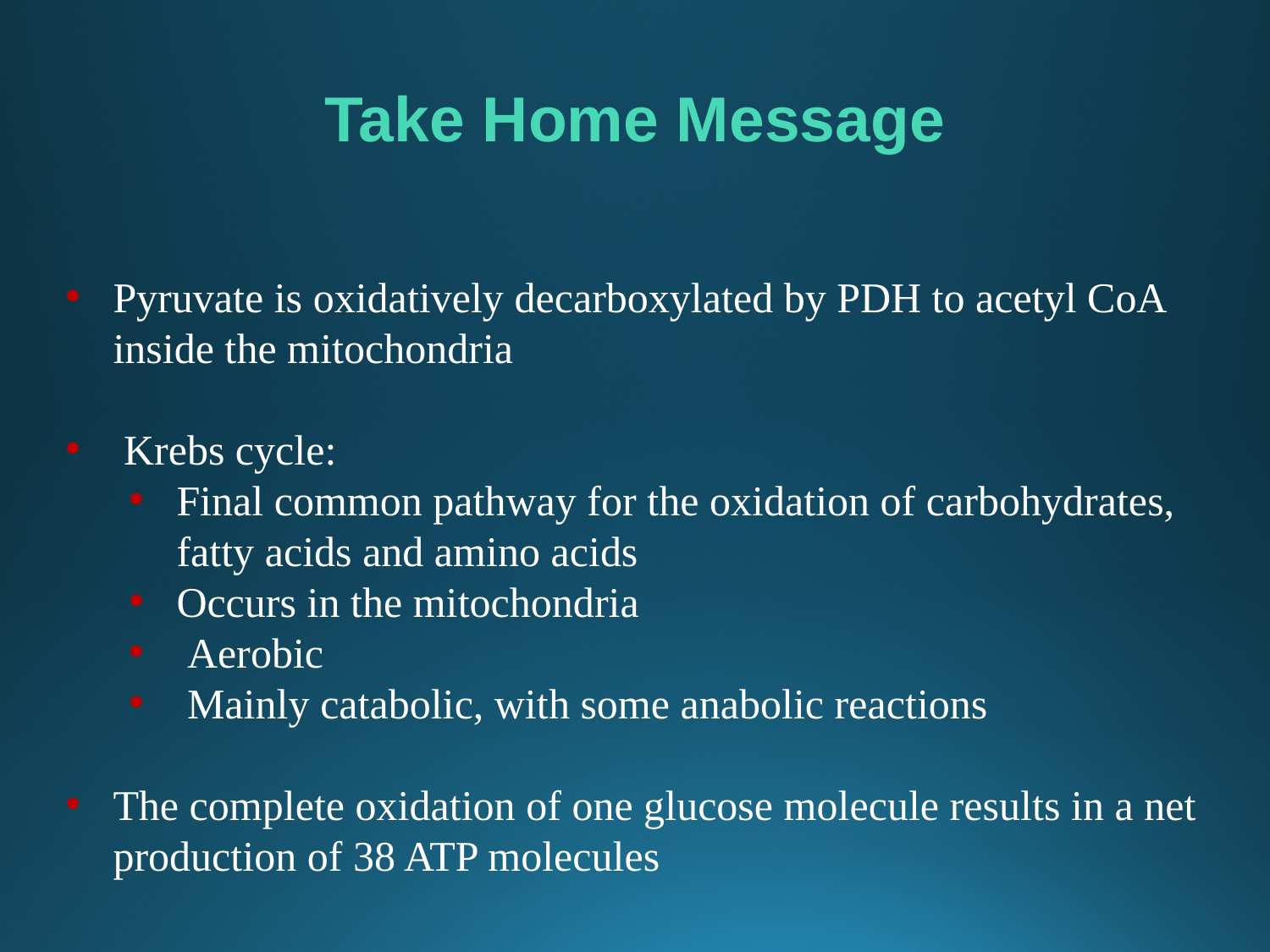

Take Home Message
Pyruvate is oxidatively decarboxylated by PDH to acetyl CoA inside the mitochondria

 Krebs cycle:
Final common pathway for the oxidation of carbohydrates, fatty acids and amino acids
Occurs in the mitochondria
 Aerobic
 Mainly catabolic, with some anabolic reactions

The complete oxidation of one glucose molecule results in a net production of 38 ATP molecules